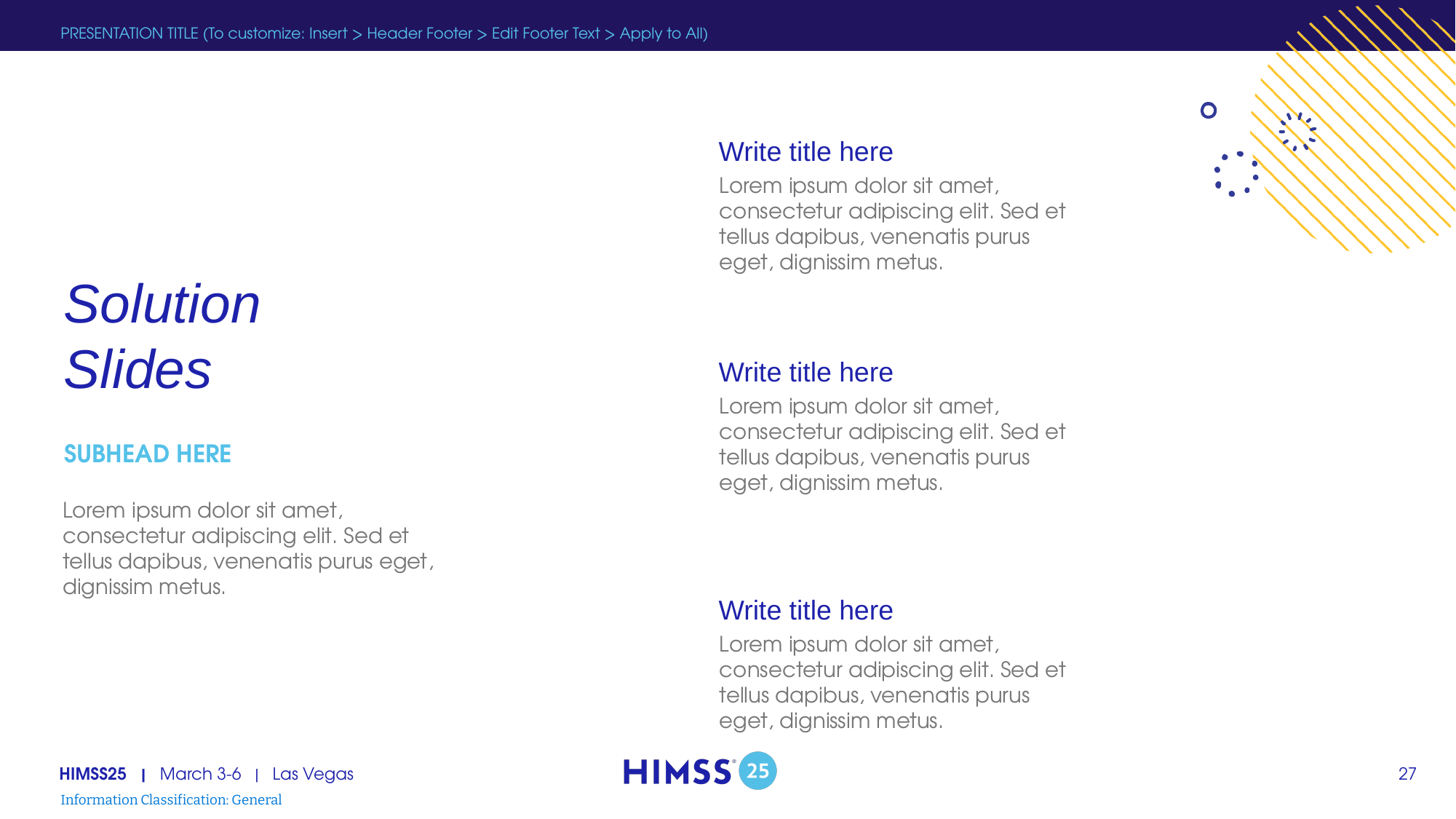

PRESENTATION TITLE (To customize: Insert > Header Footer > Edit Footer Text > Apply to All)

Write title here
Lorem ipsum dolor sit amet, consectetur adipiscing elit. Sed et tellus dapibus, venenatis purus eget, dignissim metus.
# Solution Slides

Write title here
Lorem ipsum dolor sit amet, consectetur adipiscing elit. Sed et tellus dapibus, venenatis purus eget, dignissim metus.
SUBHEAD HERE
Lorem ipsum dolor sit amet, consectetur adipiscing elit. Sed et tellus dapibus, venenatis purus eget, dignissim metus.

Write title here
Lorem ipsum dolor sit amet, consectetur adipiscing elit. Sed et tellus dapibus, venenatis purus eget, dignissim metus.
27